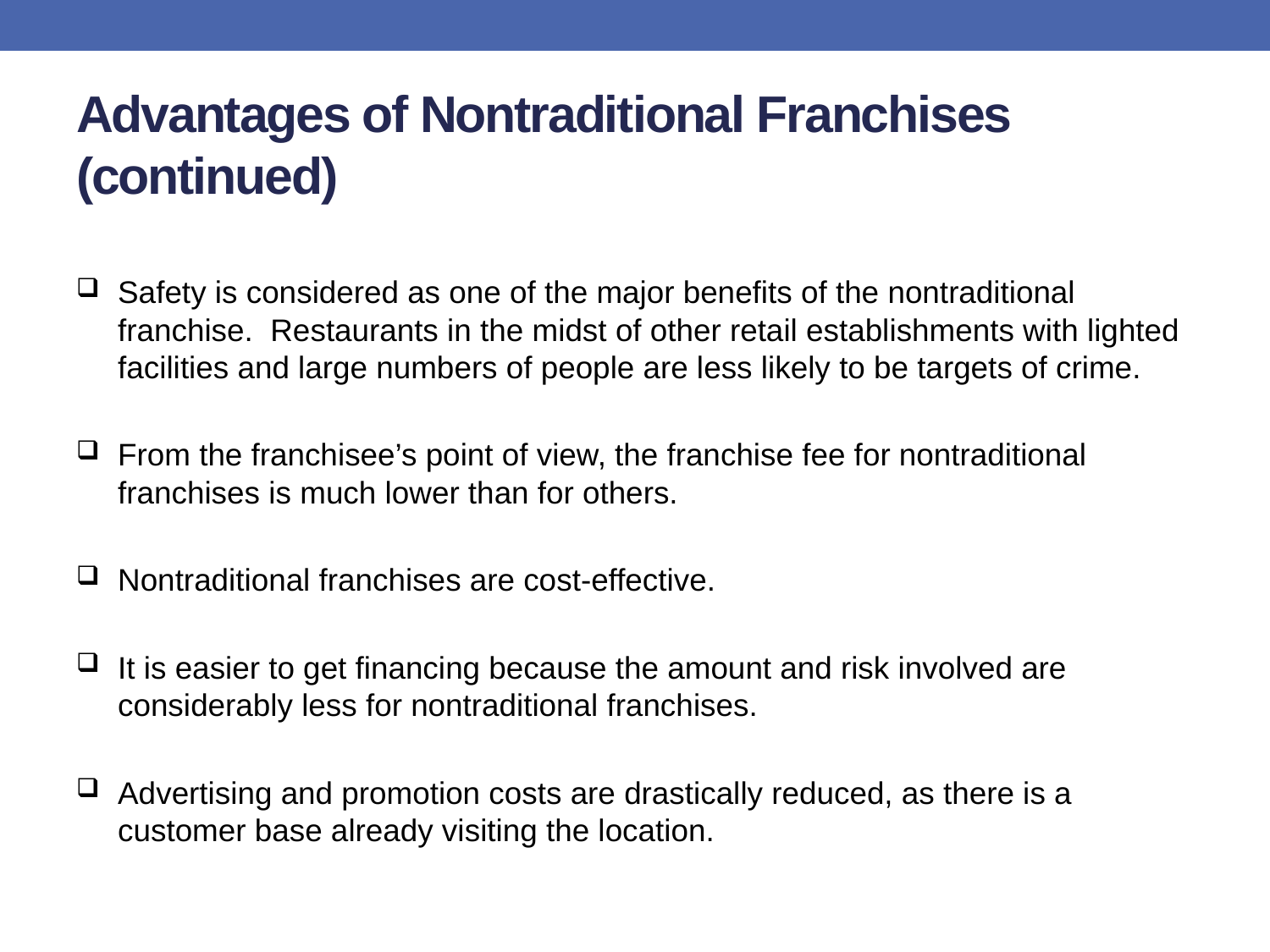

# Advantages of Nontraditional Franchises (continued)

Safety is considered as one of the major benefits of the nontraditional franchise.  Restaurants in the midst of other retail establishments with lighted facilities and large numbers of people are less likely to be targets of crime.

From the franchisee’s point of view, the franchise fee for nontraditional franchises is much lower than for others.

Nontraditional franchises are cost-effective.

It is easier to get financing because the amount and risk involved are considerably less for nontraditional franchises.

Advertising and promotion costs are drastically reduced, as there is a customer base already visiting the location.